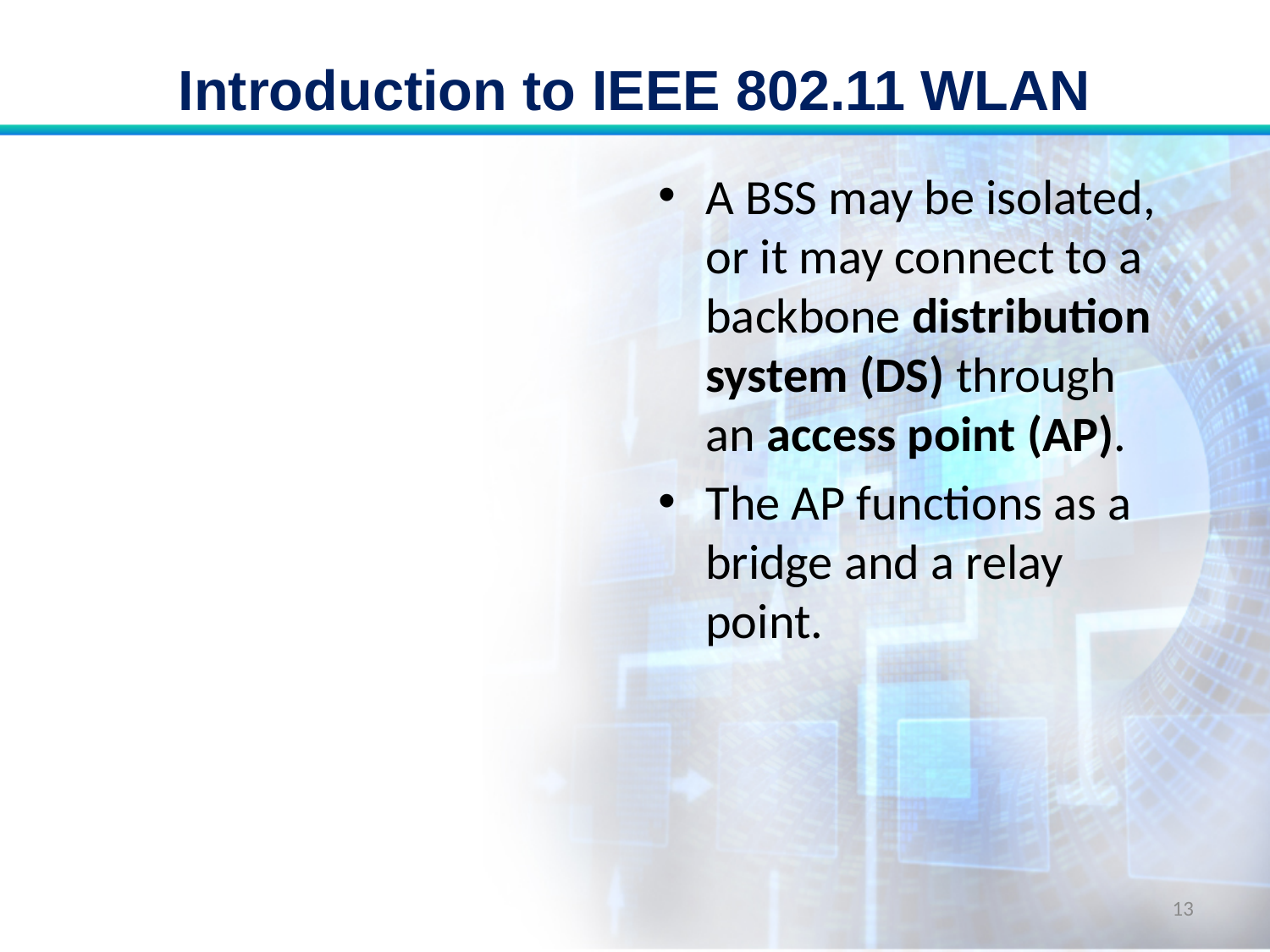

# Introduction to IEEE 802.11 WLAN
A BSS may be isolated, or it may connect to a backbone distribution system (DS) through an access point (AP).
The AP functions as a bridge and a relay point.

13